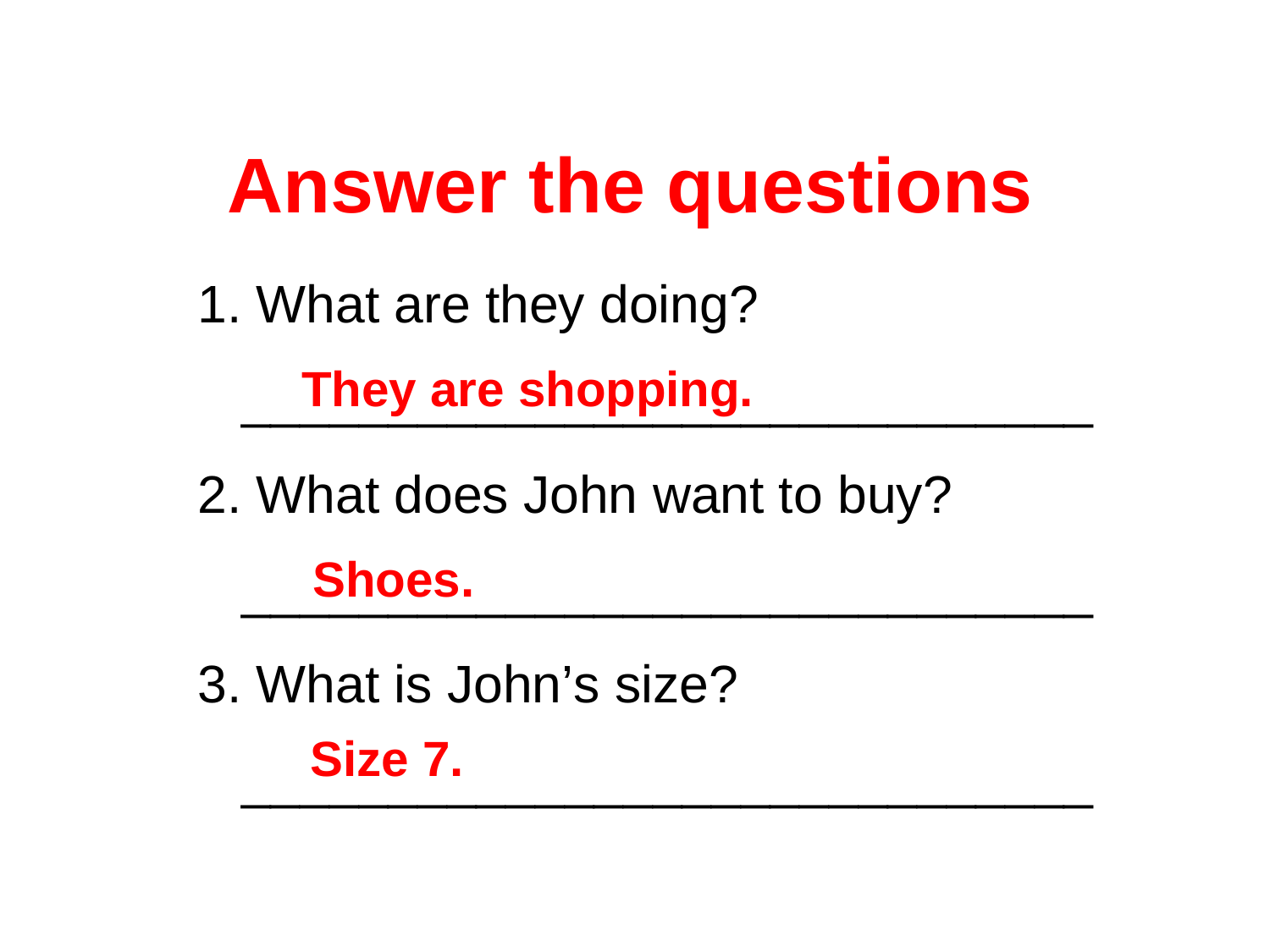

Answer the questions
1. What are they doing?
   _____________________________
2. What does John want to buy?
   _____________________________
3. What is John’s size?
   _____________________________
They are shopping.
Shoes.
Size 7.